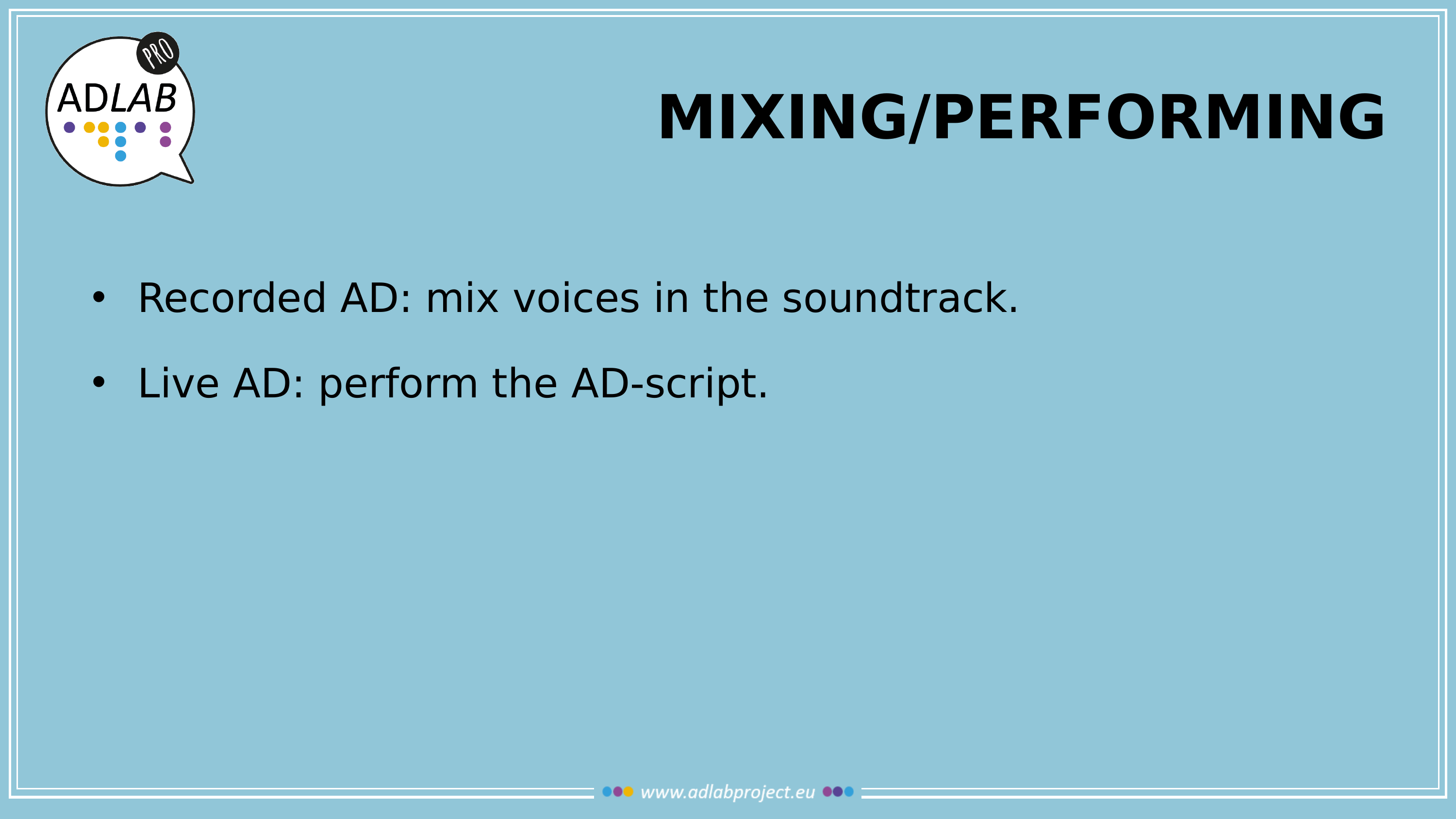

# MIXING/PERFORMING
Recorded AD: mix voices in the soundtrack.
Live AD: perform the AD-script.